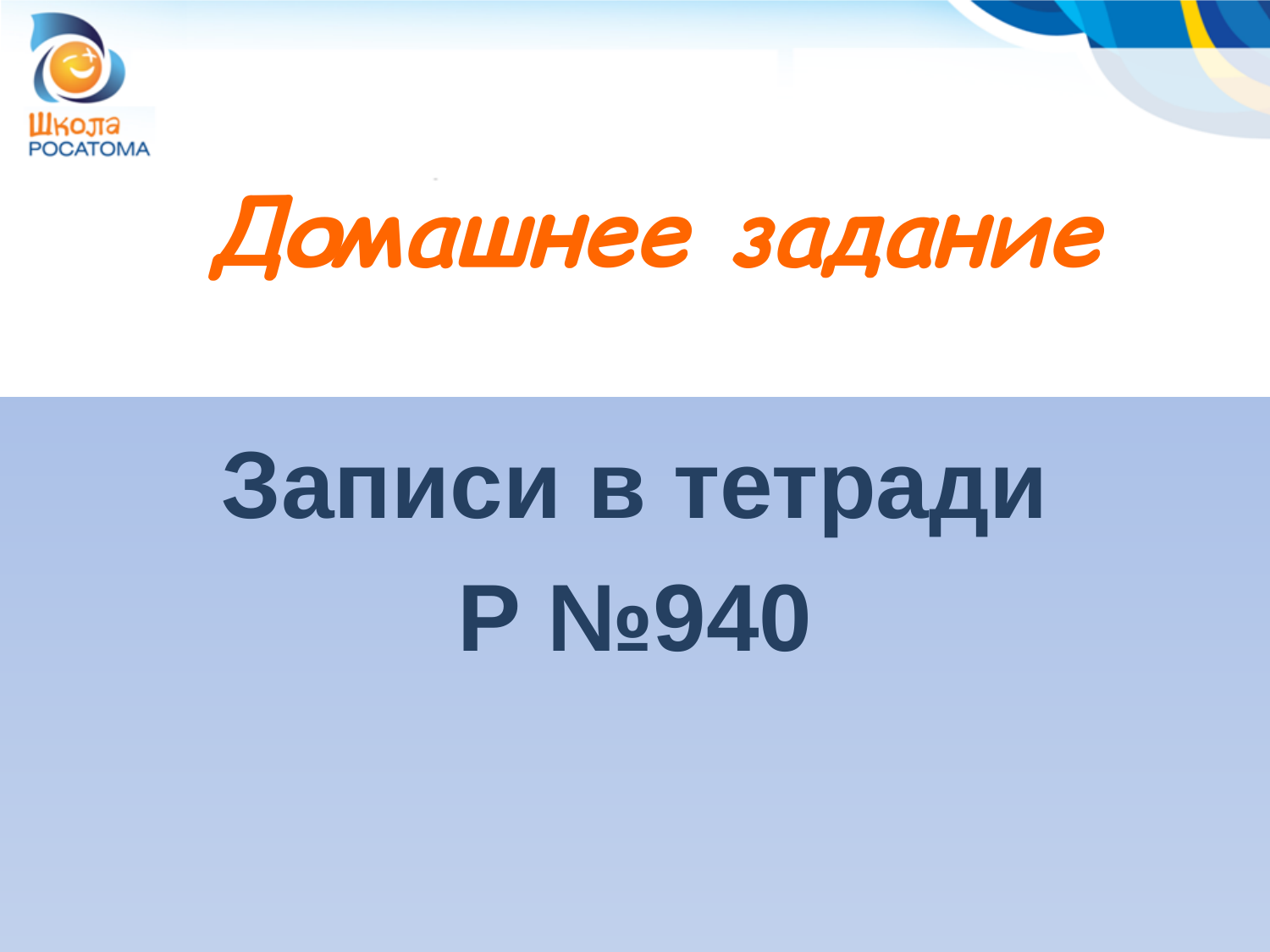

# Домашнее задание
Записи в тетради
Р №940